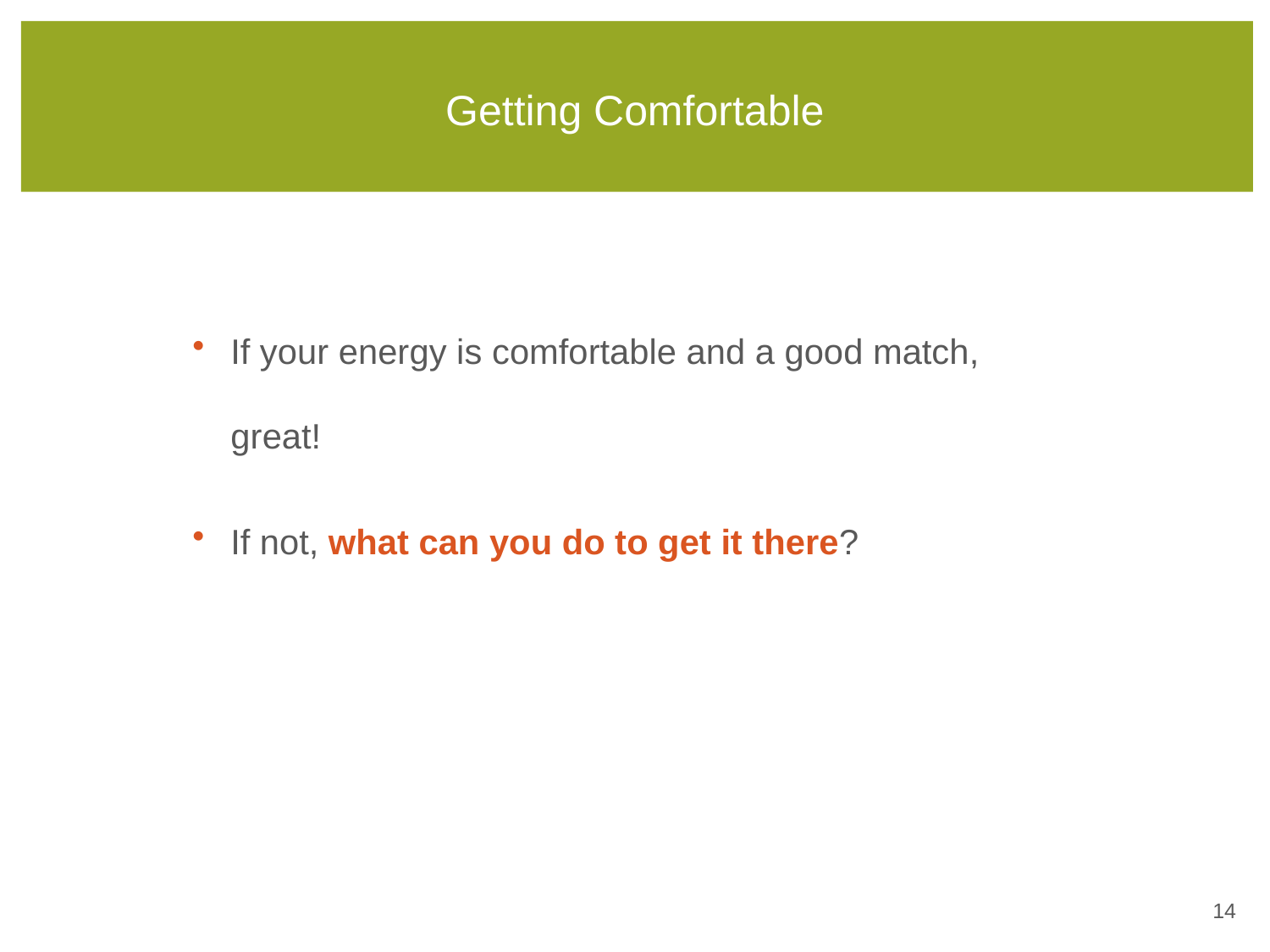

# Getting Comfortable
If your energy is comfortable and a good match, great!
If not, what can you do to get it there?
14